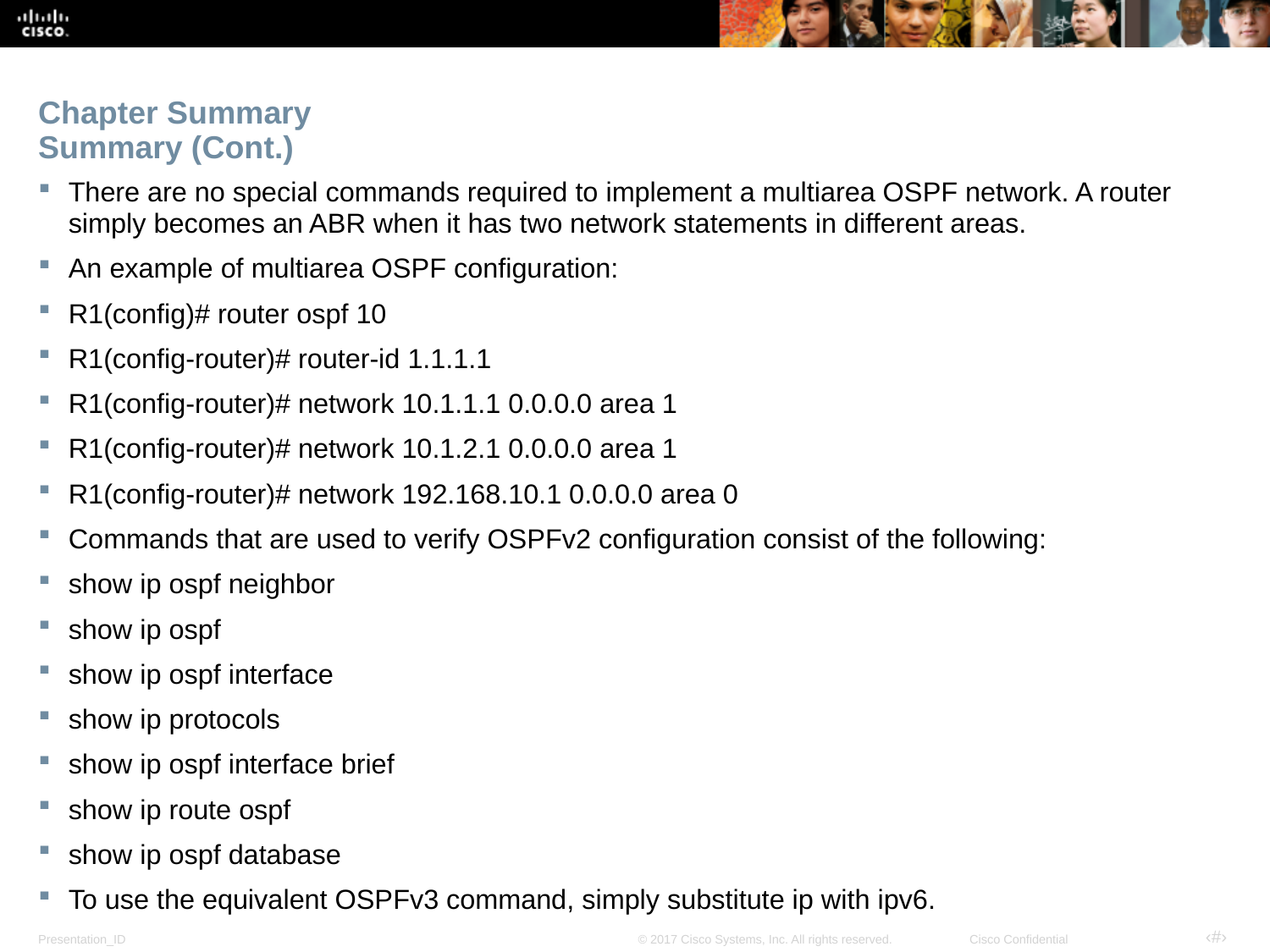

# Chapter Summary Summary (Cont.)
There are no special commands required to implement a multiarea OSPF network. A router simply becomes an ABR when it has two network statements in different areas.
An example of multiarea OSPF configuration:
R1(config)# router ospf 10
R1(config-router)# router-id 1.1.1.1
R1(config-router)# network 10.1.1.1 0.0.0.0 area 1
R1(config-router)# network 10.1.2.1 0.0.0.0 area 1
R1(config-router)# network 192.168.10.1 0.0.0.0 area 0
Commands that are used to verify OSPFv2 configuration consist of the following:
show ip ospf neighbor
show ip ospf
show ip ospf interface
show ip protocols
show ip ospf interface brief
show ip route ospf
show ip ospf database
To use the equivalent OSPFv3 command, simply substitute ip with ipv6.